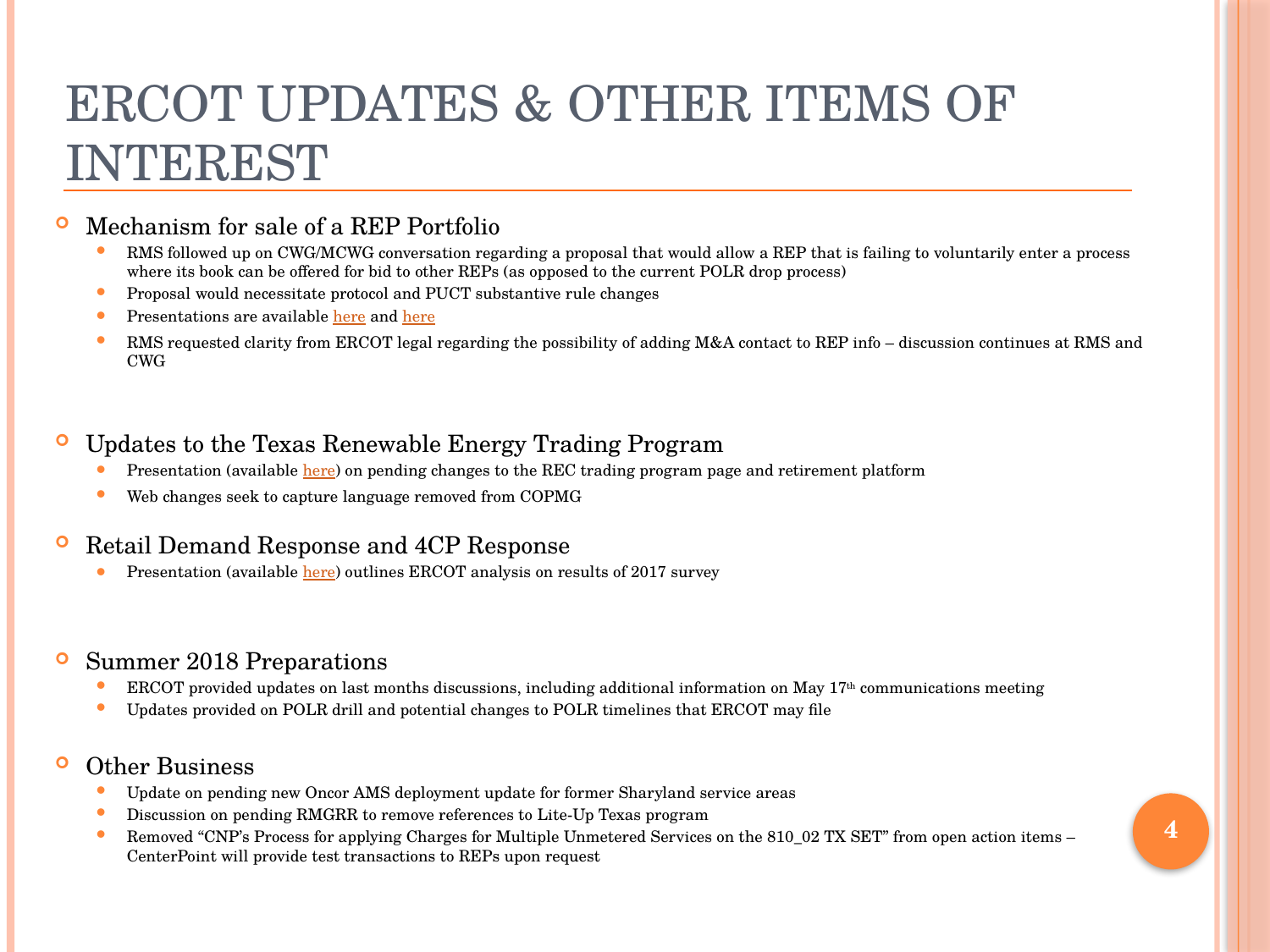

# ERCOT Updates & Other Items of Interest

Mechanism for sale of a REP Portfolio
RMS followed up on CWG/MCWG conversation regarding a proposal that would allow a REP that is failing to voluntarily enter a process where its book can be offered for bid to other REPs (as opposed to the current POLR drop process)
Proposal would necessitate protocol and PUCT substantive rule changes
Presentations are available here and here
RMS requested clarity from ERCOT legal regarding the possibility of adding M&A contact to REP info – discussion continues at RMS and CWG

Updates to the Texas Renewable Energy Trading Program
Presentation (available here) on pending changes to the REC trading program page and retirement platform
Web changes seek to capture language removed from COPMG

Retail Demand Response and 4CP Response
Presentation (available here) outlines ERCOT analysis on results of 2017 survey

Summer 2018 Preparations
ERCOT provided updates on last months discussions, including additional information on May 17th communications meeting
Updates provided on POLR drill and potential changes to POLR timelines that ERCOT may file

Other Business
Update on pending new Oncor AMS deployment update for former Sharyland service areas
Discussion on pending RMGRR to remove references to Lite-Up Texas program
Removed “CNP’s Process for applying Charges for Multiple Unmetered Services on the 810_02 TX SET” from open action items – CenterPoint will provide test transactions to REPs upon request

4